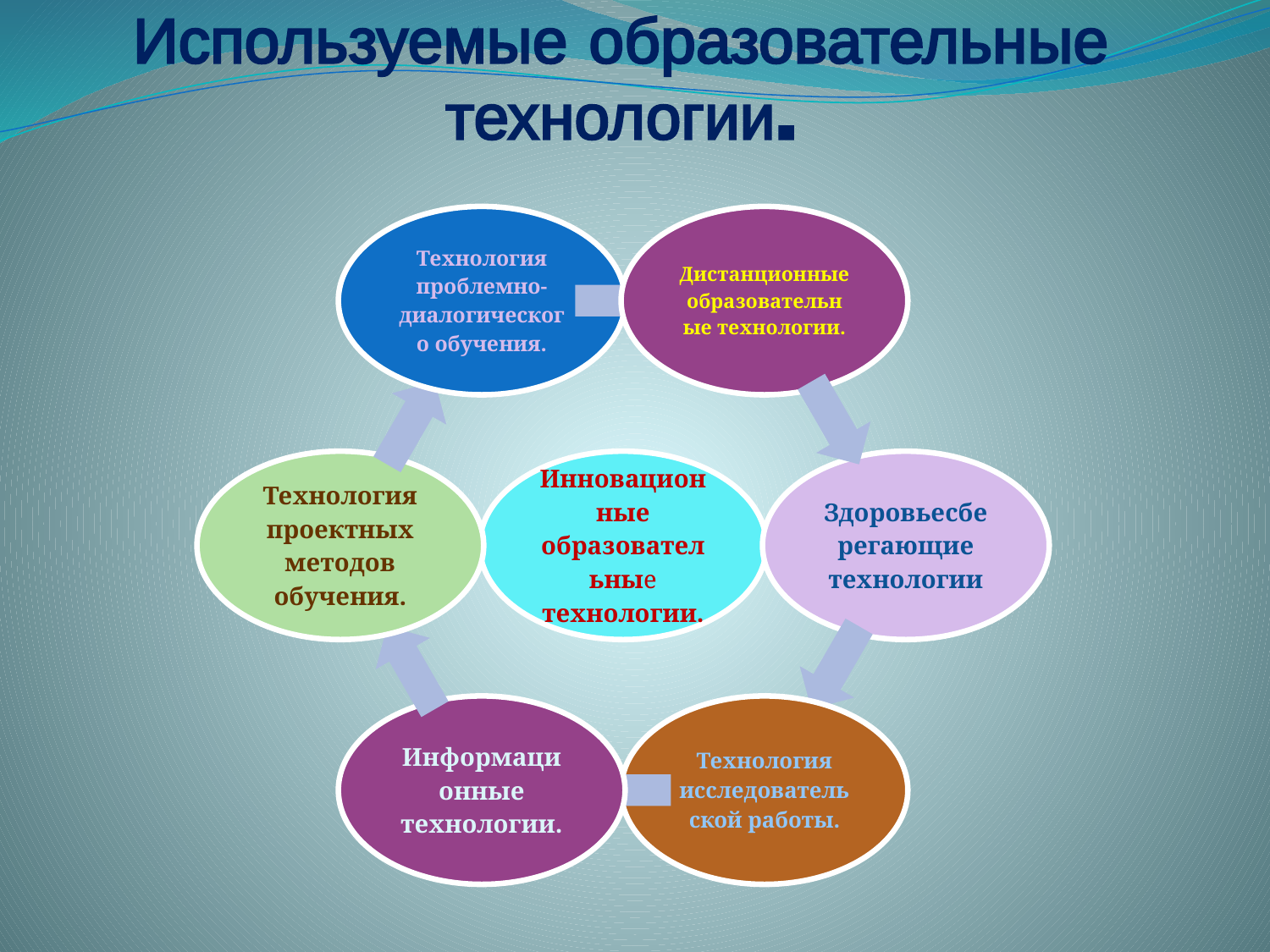

# Используемые образовательные технологии.
Инновационные образовательные технологии.
Здоровьесберегающие технологии
Информационные технологии.
Технология проектных методов обучения.
Технология исследовательской работы.
Дистанционные образовательные технологии.
Технология проблемно-диалогического обучения.